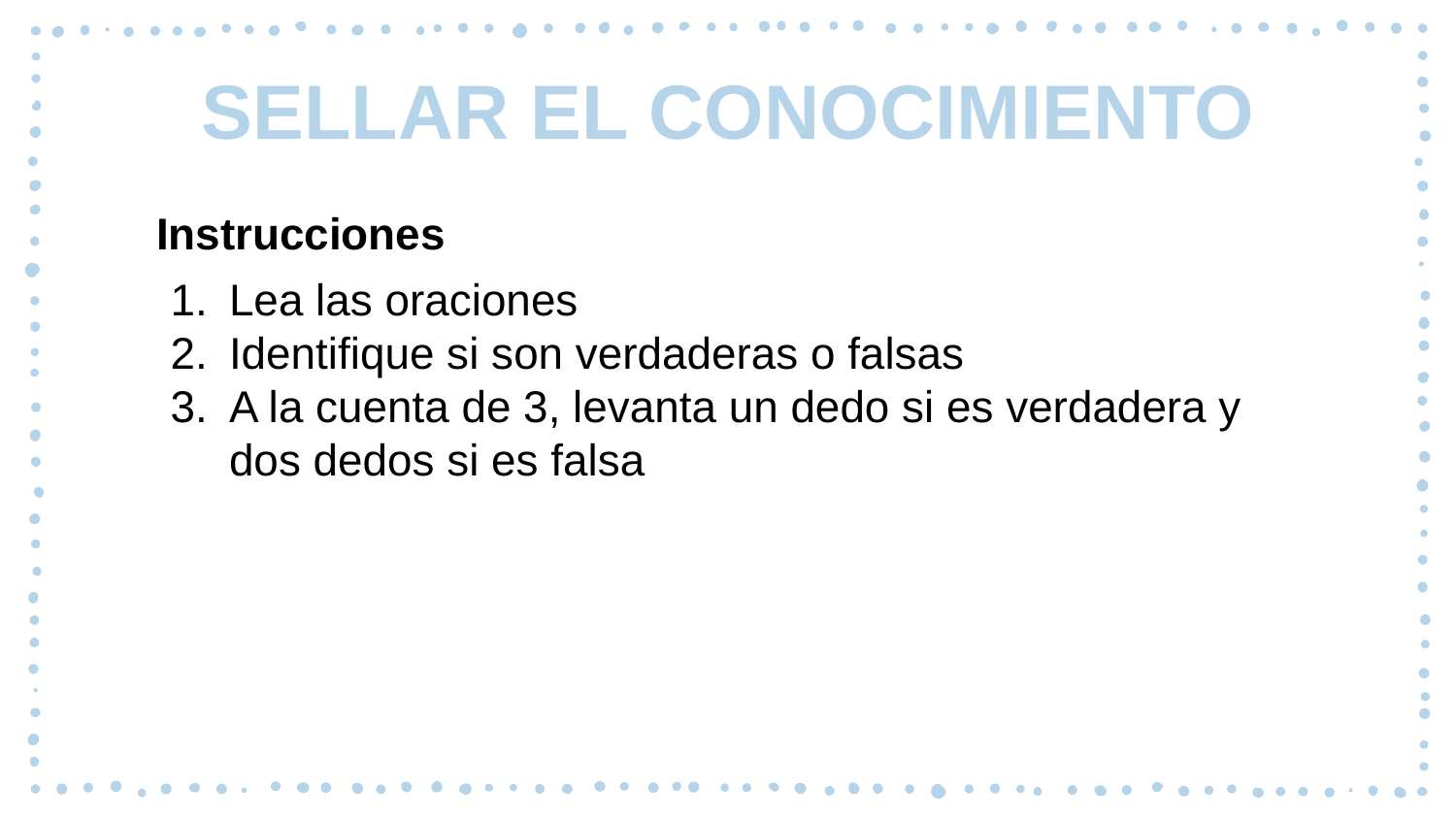

# SELLAR EL CONOCIMIENTO
Instrucciones
Lea las oraciones
Identifique si son verdaderas o falsas
A la cuenta de 3, levanta un dedo si es verdadera y dos dedos si es falsa